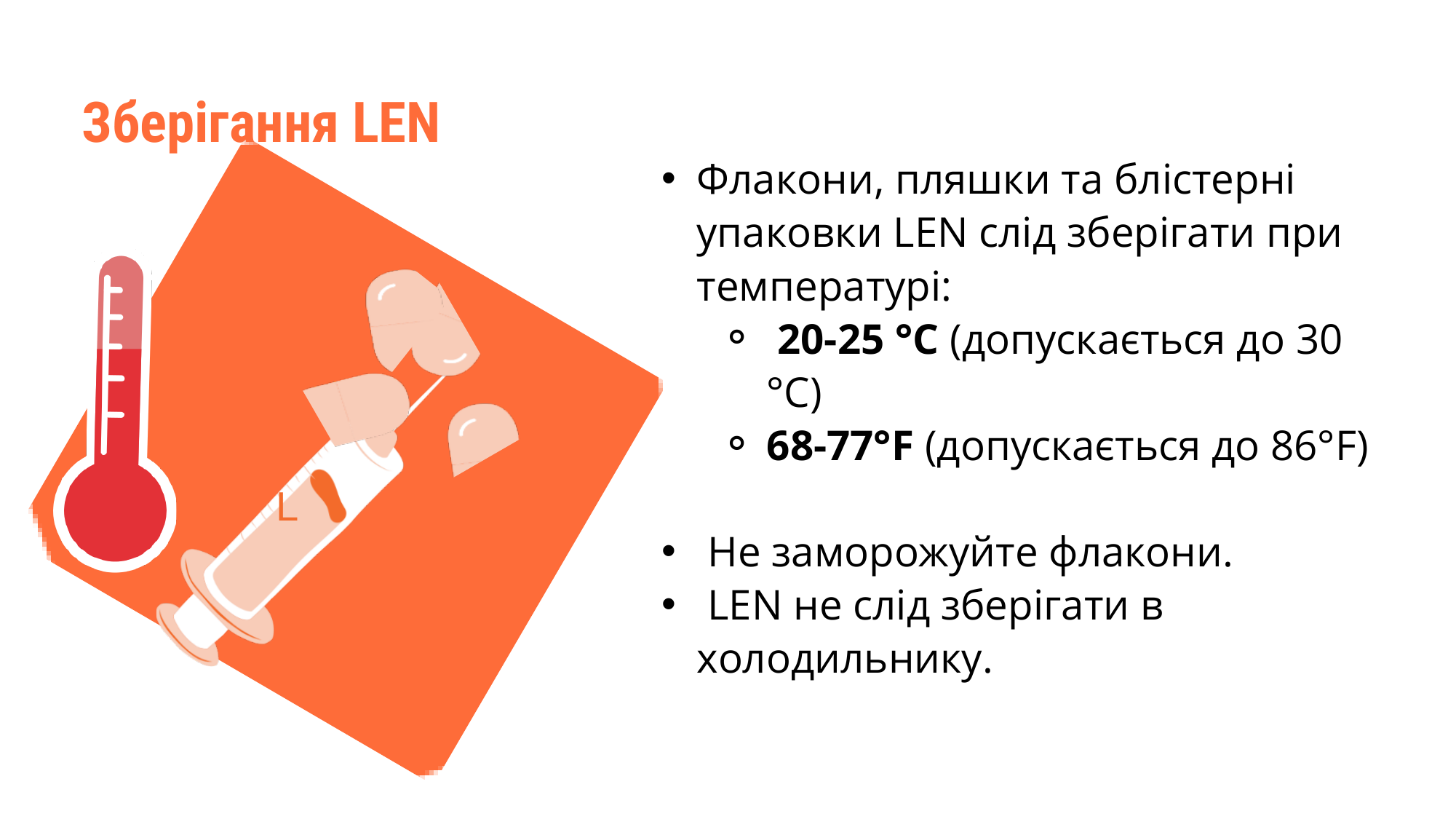

Зберігання LEN
Флакони, пляшки та блістерні упаковки LEN слід зберігати при температурі:
 20-25 °C (допускається до 30 °C)
68-77°F (допускається до 86°F)

 Не заморожуйте флакони.
 LEN не слід зберігати в холодильнику.

L